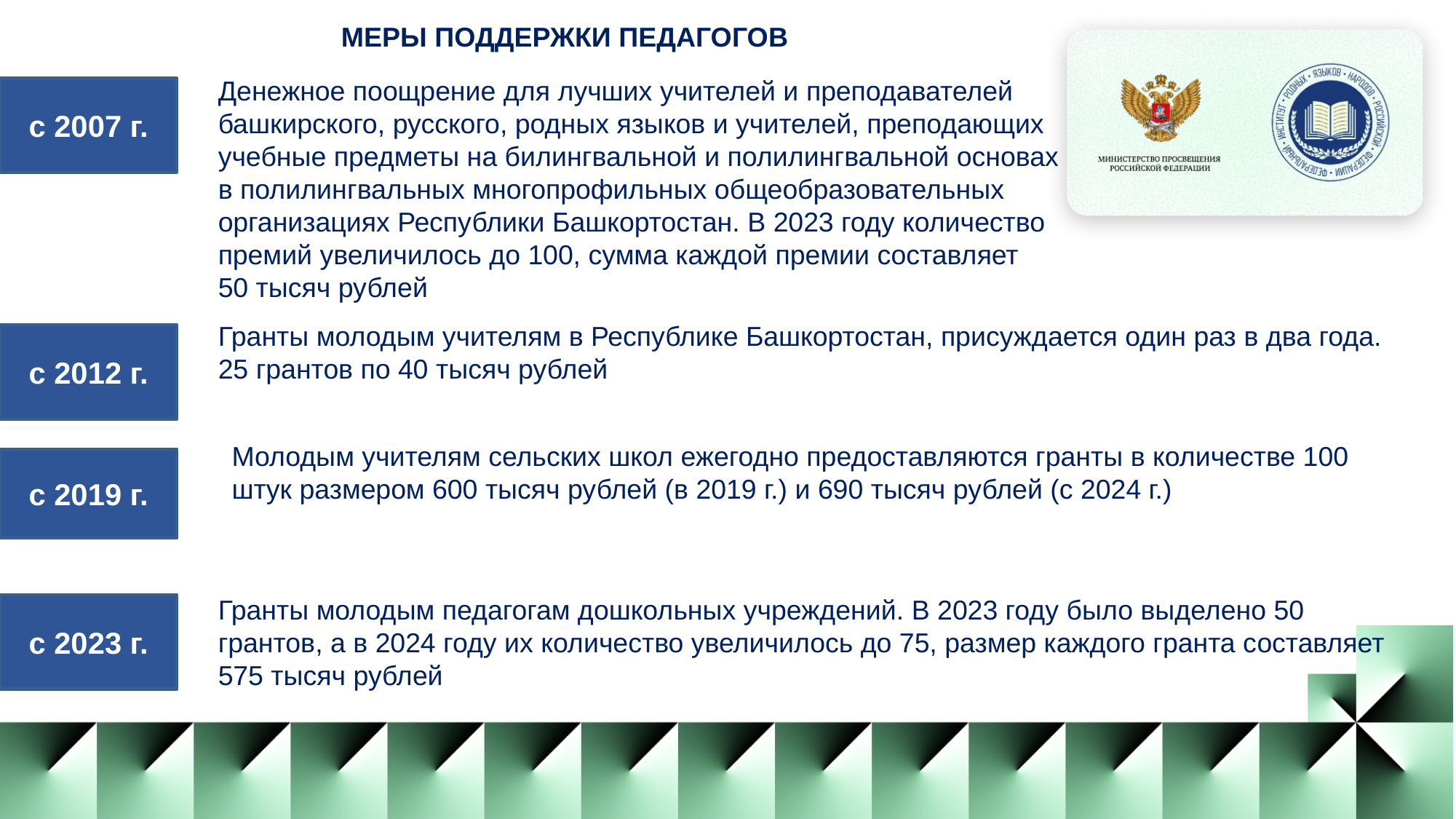

МЕРЫ ПОДДЕРЖКИ ПЕДАГОГОВ
Денежное поощрение для лучших учителей и преподавателей башкирского, русского, родных языков и учителей, преподающих учебные предметы на билингвальной и полилингвальной основах в полилингвальных многопрофильных общеобразовательных организациях Республики Башкортостан. В 2023 году количество премий увеличилось до 100, сумма каждой премии составляет
50 тысяч рублей

с 2007 г.
Гранты молодым учителям в Республике Башкортостан, присуждается один раз в два года. 25 грантов по 40 тысяч рублей
с 2012 г.
Молодым учителям сельских школ ежегодно предоставляются гранты в количестве 100 штук размером 600 тысяч рублей (в 2019 г.) и 690 тысяч рублей (с 2024 г.)
с 2019 г.
Гранты молодым педагогам дошкольных учреждений. В 2023 году было выделено 50 грантов, а в 2024 году их количество увеличилось до 75, размер каждого гранта составляет 575 тысяч рублей
с 2023 г.